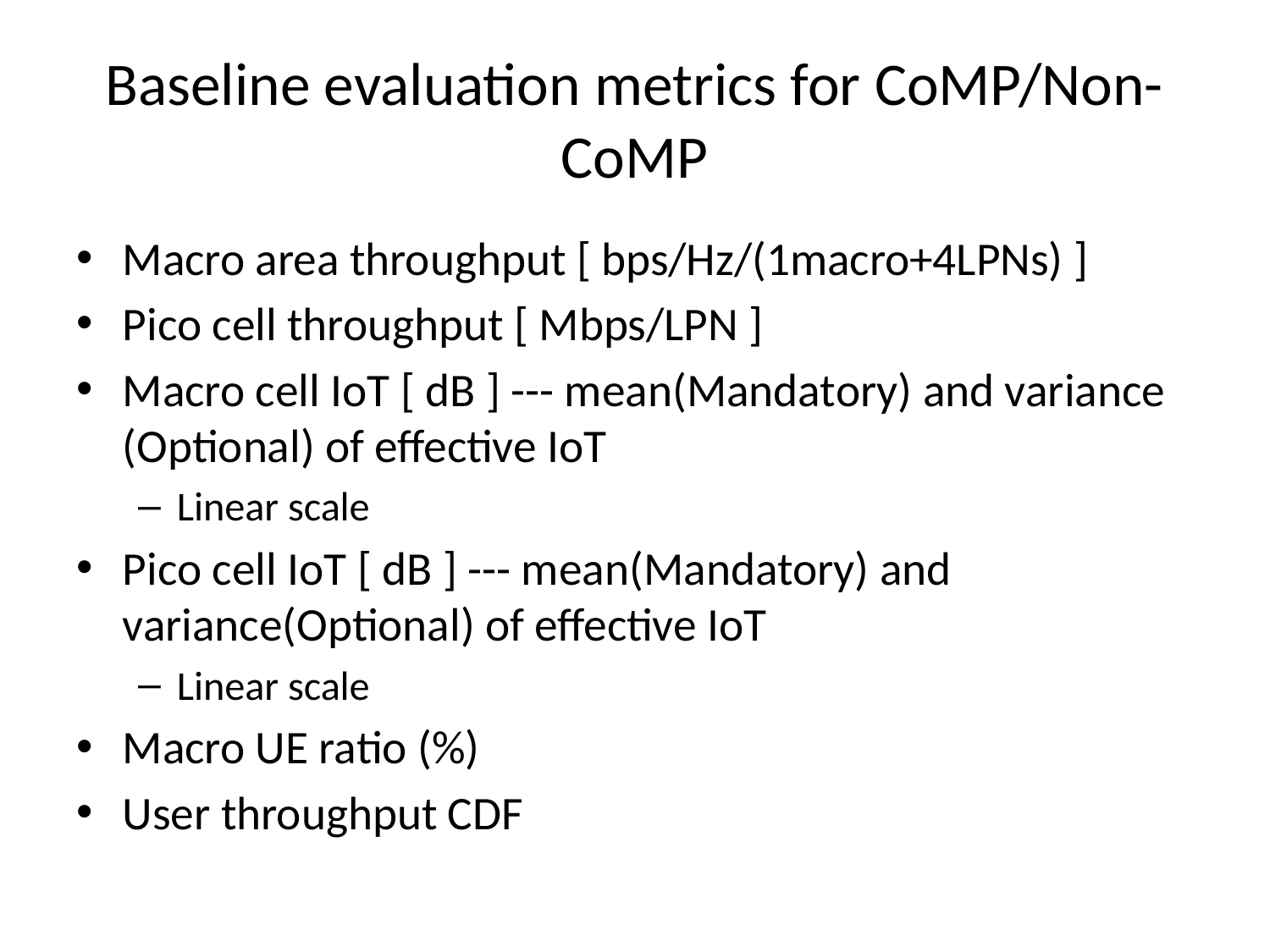

# Baseline evaluation metrics for CoMP/Non-CoMP
Macro area throughput [ bps/Hz/(1macro+4LPNs) ]
Pico cell throughput [ Mbps/LPN ]
Macro cell IoT [ dB ] --- mean(Mandatory) and variance (Optional) of effective IoT
Linear scale
Pico cell IoT [ dB ] --- mean(Mandatory) and variance(Optional) of effective IoT
Linear scale
Macro UE ratio (%)
User throughput CDF